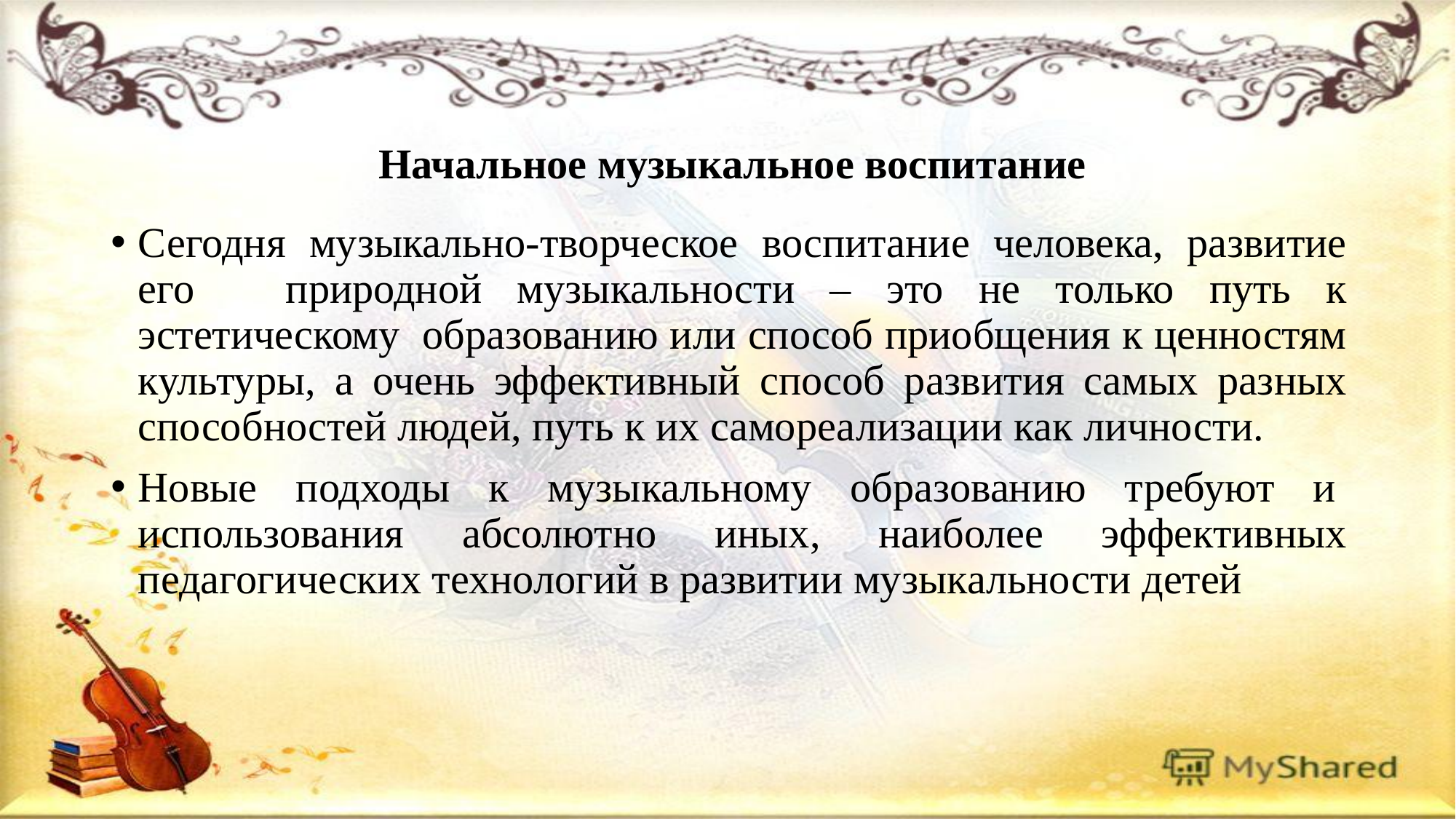

# Начальное музыкальное воспитание
Сегодня музыкально-творческое воспитание человека, развитие его    природной музыкальности – это не только путь к эстетическому  образованию или способ приобщения к ценностям культуры, а очень эффективный способ развития самых разных способностей людей, путь к их самореализации как личности.
Новые подходы к музыкальному образованию требуют и  использования абсолютно иных, наиболее эффективных педагогических технологий в развитии музыкальности детей